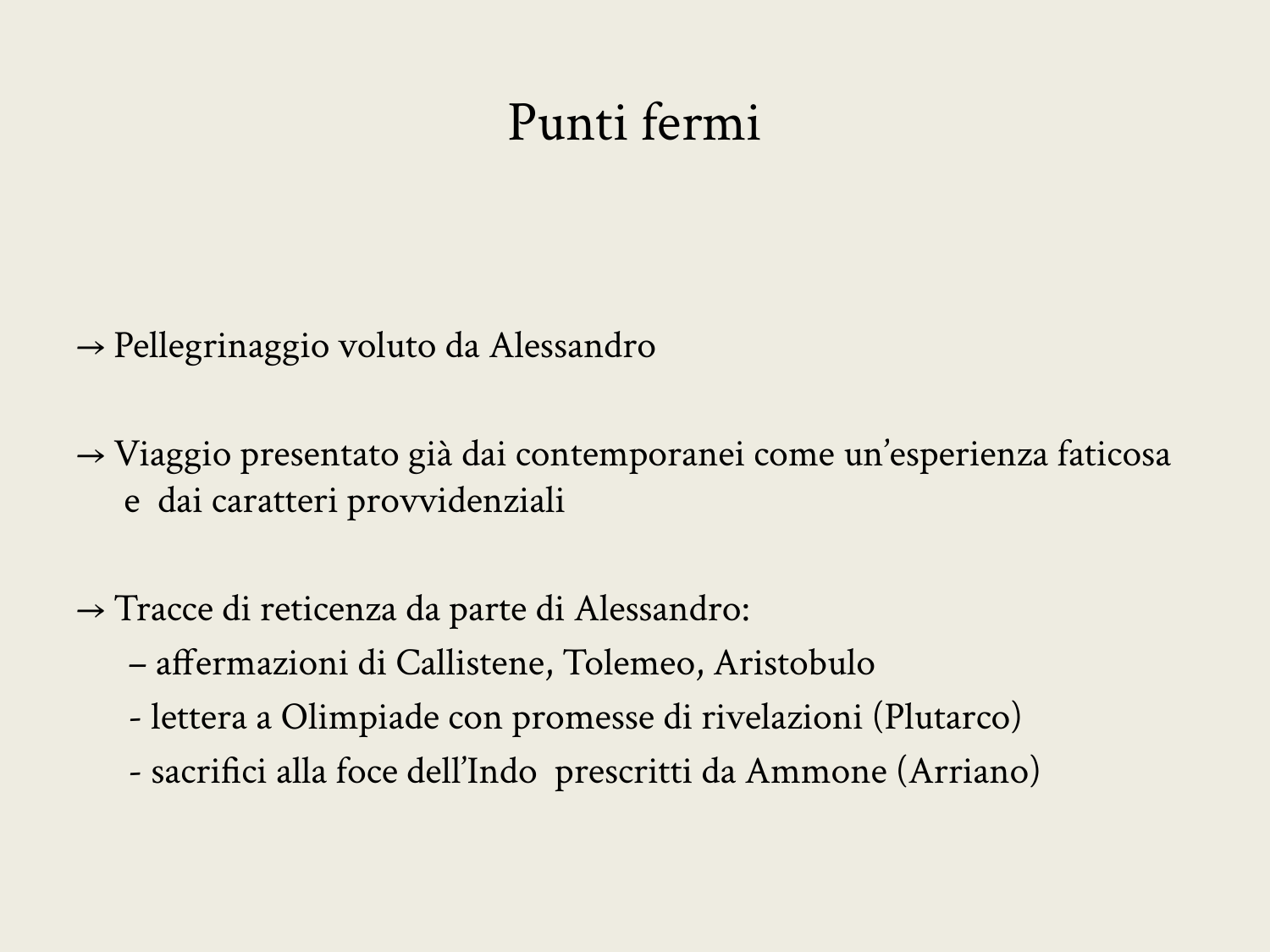

# Punti fermi

→ Pellegrinaggio voluto da Alessandro

→ Viaggio presentato già dai contemporanei come un’esperienza faticosa e  dai caratteri provvidenziali

→ Tracce di reticenza da parte di Alessandro:
      – affermazioni di Callistene, Tolemeo, Aristobulo
      - lettera a Olimpiade con promesse di rivelazioni (Plutarco)
      - sacrifici alla foce dell’Indo  prescritti da Ammone (Arriano)